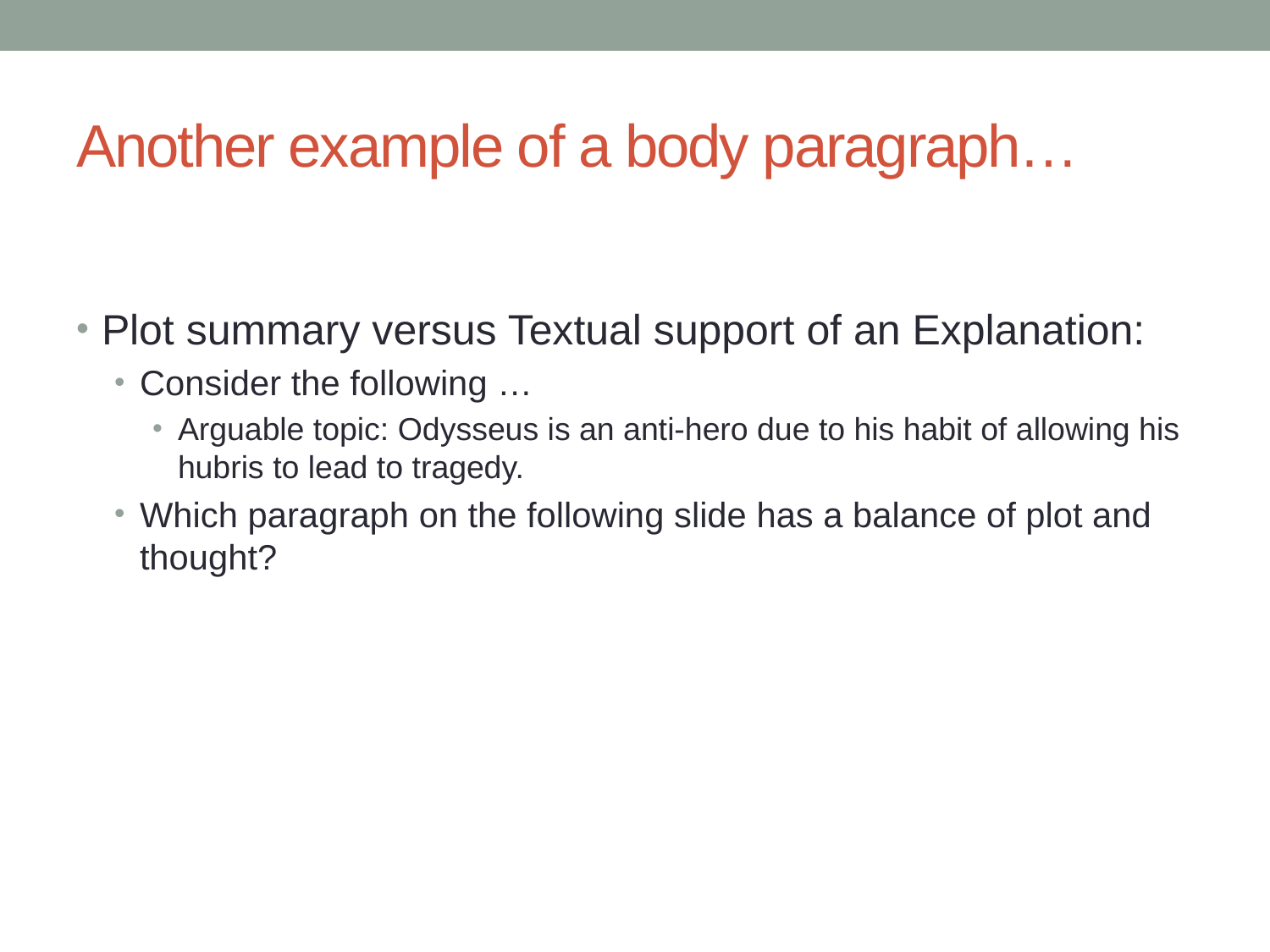

# Another example of a body paragraph…
Plot summary versus Textual support of an Explanation:
Consider the following …
Arguable topic: Odysseus is an anti-hero due to his habit of allowing his hubris to lead to tragedy.
Which paragraph on the following slide has a balance of plot and thought?